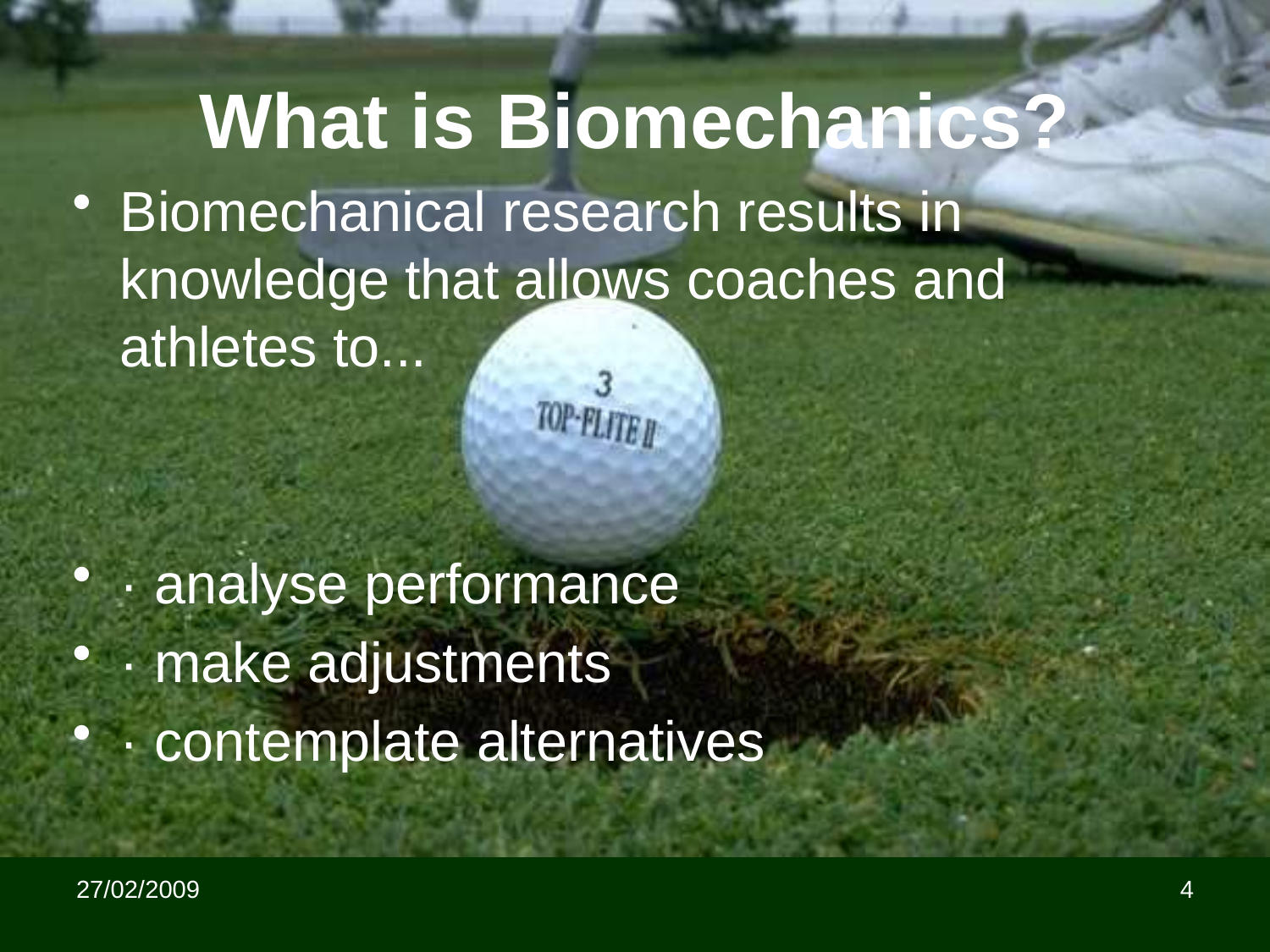

# What is Biomechanics?
Biomechanical research results in knowledge that allows coaches and athletes to...

· analyse performance
· make adjustments
· contemplate alternatives
27/02/2009
4